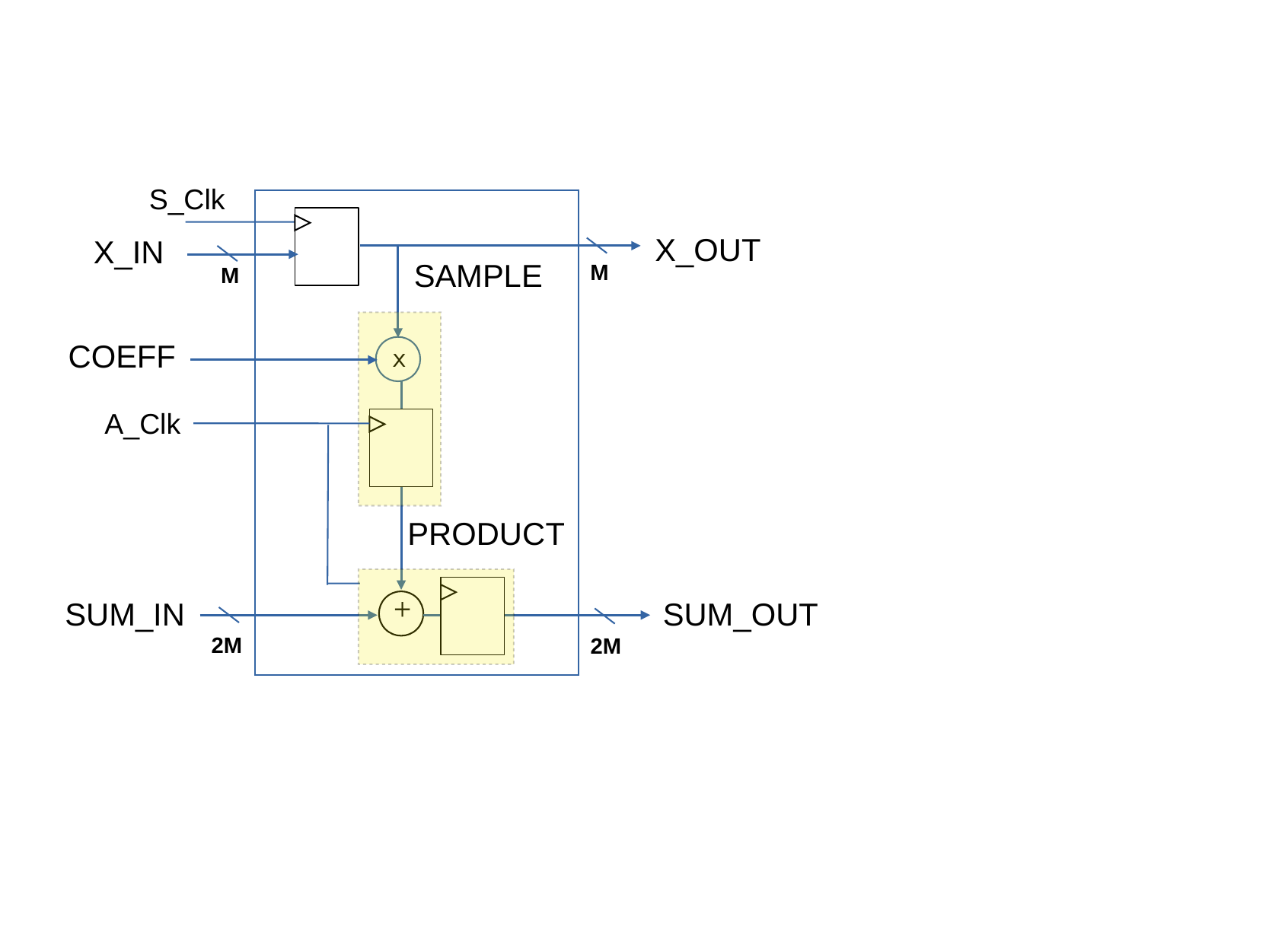

S_Clk

X_OUT
X_IN

M

SAMPLE
M

x
COEFF

A_Clk

PRODUCT

+
SUM_IN
SUM_OUT

2M
2M